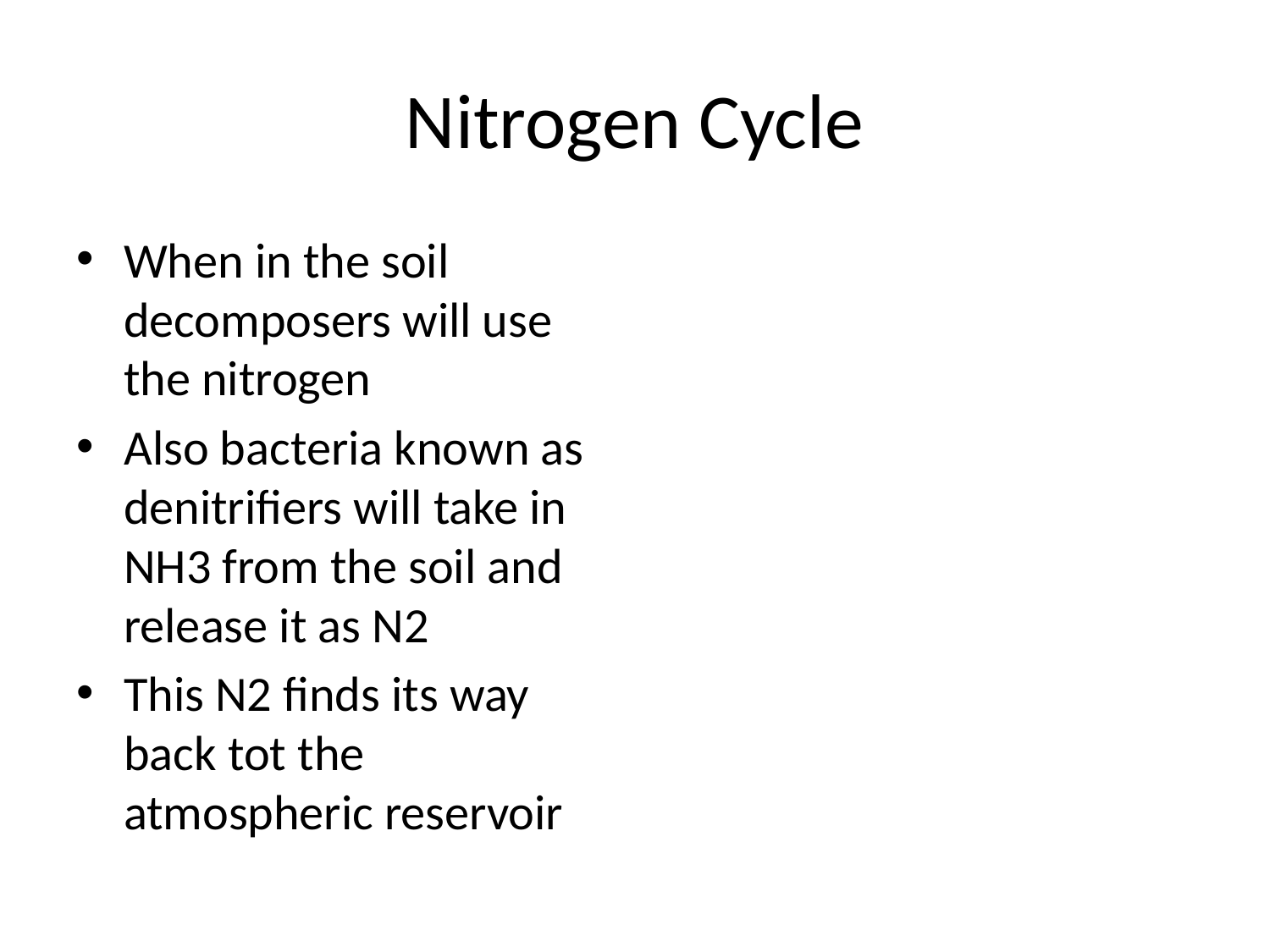

# Nitrogen Cycle
When in the soil decomposers will use the nitrogen
Also bacteria known as denitrifiers will take in NH3 from the soil and release it as N2
This N2 finds its way back tot the atmospheric reservoir